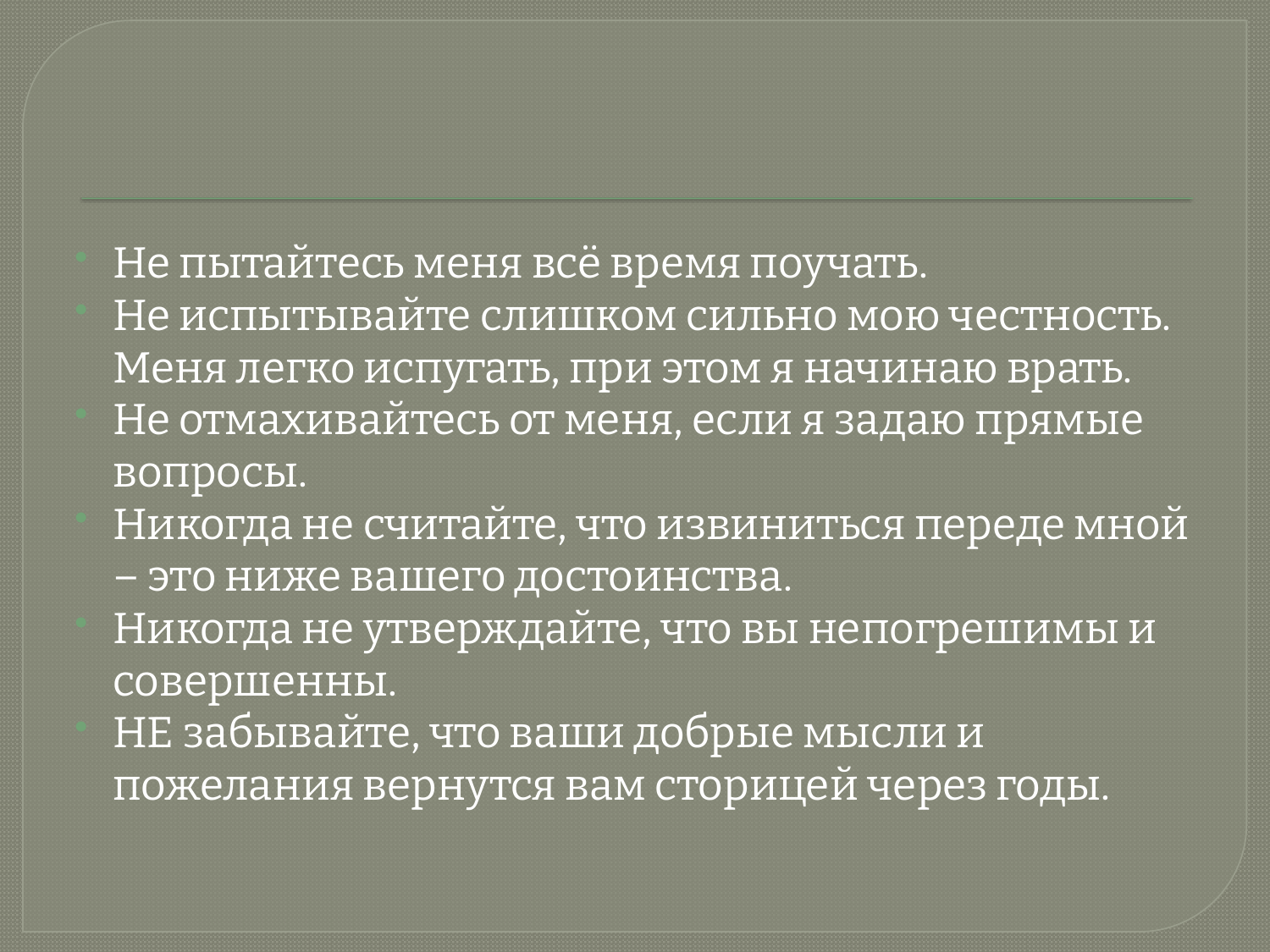

#
Не пытайтесь меня всё время поучать.
Не испытывайте слишком сильно мою честность. Меня легко испугать, при этом я начинаю врать.
Не отмахивайтесь от меня, если я задаю прямые вопросы.
Никогда не считайте, что извиниться переде мной – это ниже вашего достоинства.
Никогда не утверждайте, что вы непогрешимы и совершенны.
НЕ забывайте, что ваши добрые мысли и пожелания вернутся вам сторицей через годы.